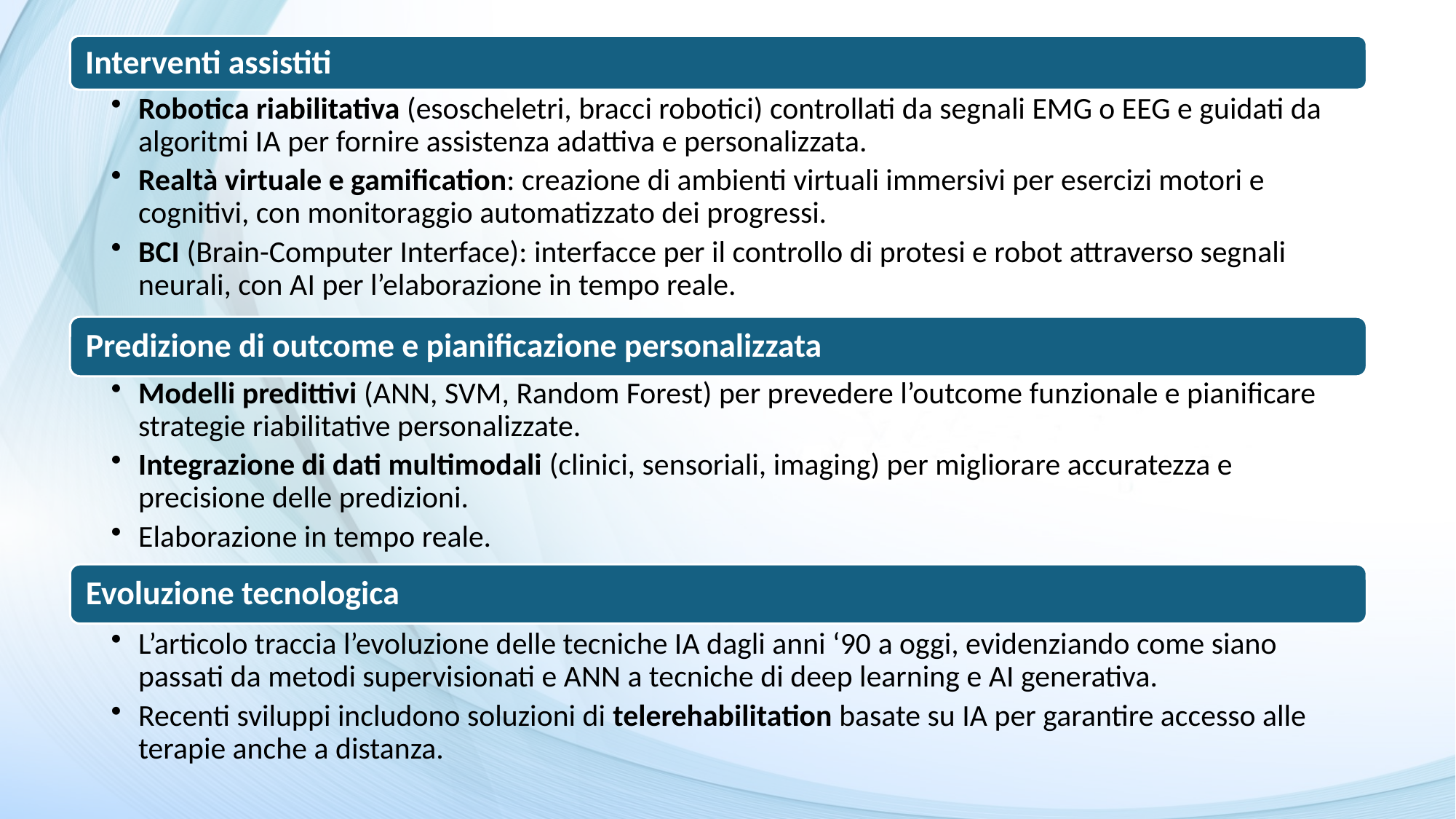

Interventi assistiti
Robotica riabilitativa (esoscheletri, bracci robotici) controllati da segnali EMG o EEG e guidati da algoritmi IA per fornire assistenza adattiva e personalizzata.
Realtà virtuale e gamification: creazione di ambienti virtuali immersivi per esercizi motori e cognitivi, con monitoraggio automatizzato dei progressi.
BCI (Brain-Computer Interface): interfacce per il controllo di protesi e robot attraverso segnali neurali, con AI per l’elaborazione in tempo reale.
Predizione di outcome e pianificazione personalizzata
Modelli predittivi (ANN, SVM, Random Forest) per prevedere l’outcome funzionale e pianificare strategie riabilitative personalizzate.
Integrazione di dati multimodali (clinici, sensoriali, imaging) per migliorare accuratezza e precisione delle predizioni.
Elaborazione in tempo reale.
Evoluzione tecnologica
L’articolo traccia l’evoluzione delle tecniche IA dagli anni ‘90 a oggi, evidenziando come siano passati da metodi supervisionati e ANN a tecniche di deep learning e AI generativa.
Recenti sviluppi includono soluzioni di telerehabilitation basate su IA per garantire accesso alle terapie anche a distanza.